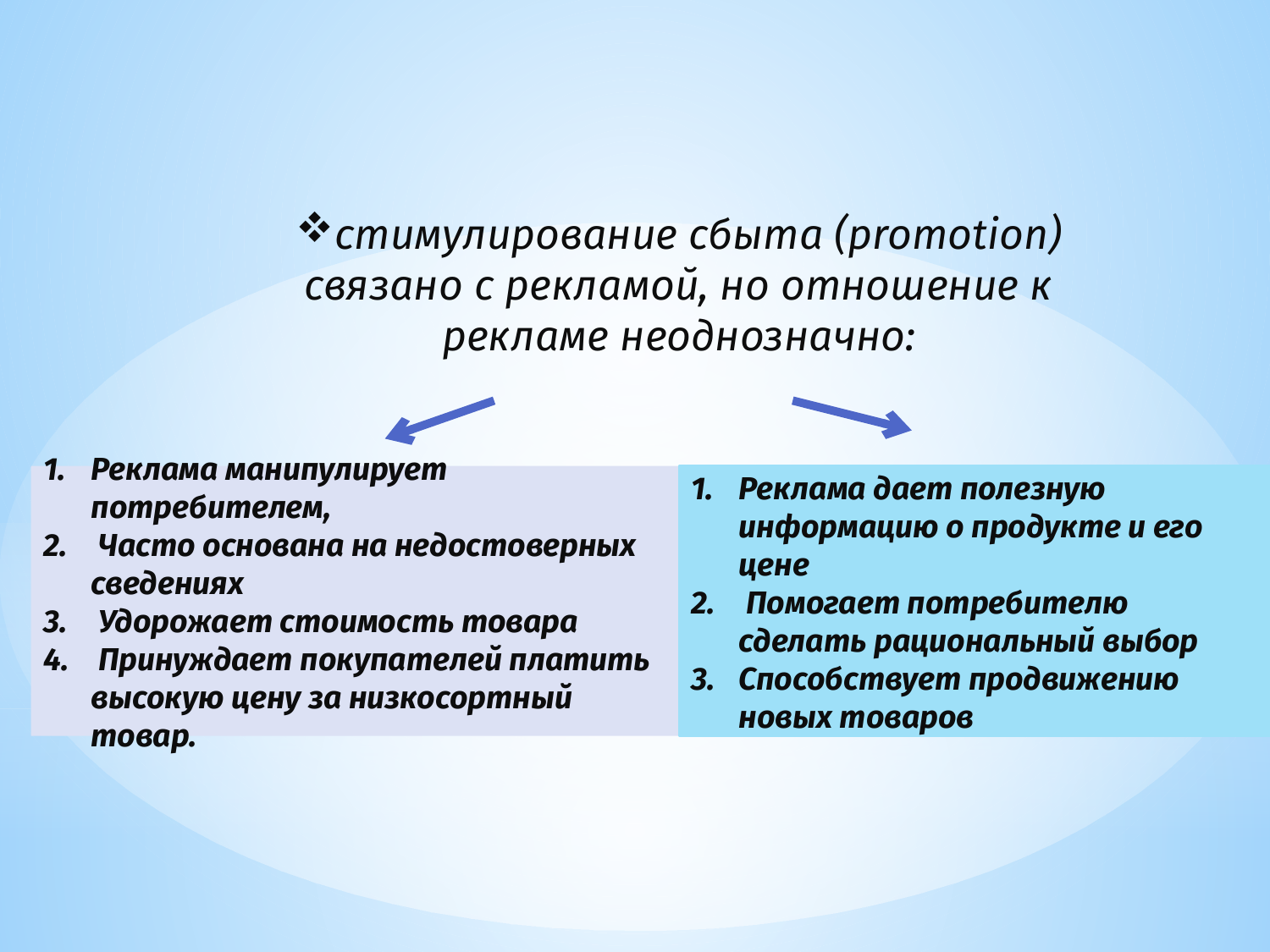

стимулирование сбыта (promotion) связано с рекламой, но отношение к рекламе неоднозначно:
Реклама манипулирует потребителем,
 Часто основана на недостоверных сведениях
 Удорожает стоимость товара
 Принуждает покупателей платить высокую цену за низкосортный товар.
Реклама дает полезную информацию о продукте и его цене
 Помогает потребителю сделать рациональный выбор
Способствует продвижению новых товаров